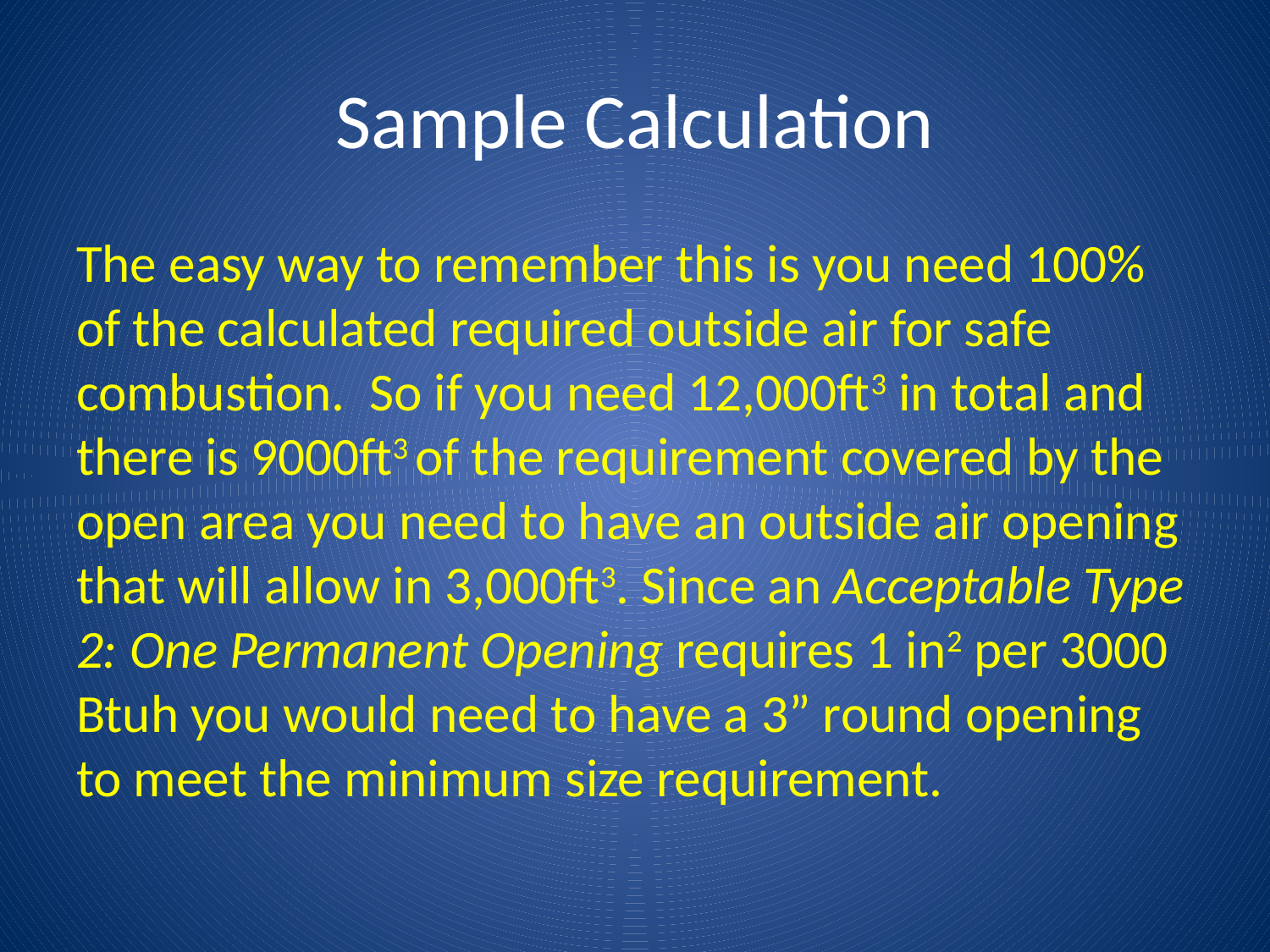

# Sample Calculation
The easy way to remember this is you need 100% of the calculated required outside air for safe combustion.  So if you need 12,000ft3 in total and there is 9000ft3 of the requirement covered by the open area you need to have an outside air opening that will allow in 3,000ft3. Since an Acceptable Type 2: One Permanent Opening requires 1 in2 per 3000 Btuh you would need to have a 3” round opening to meet the minimum size requirement.